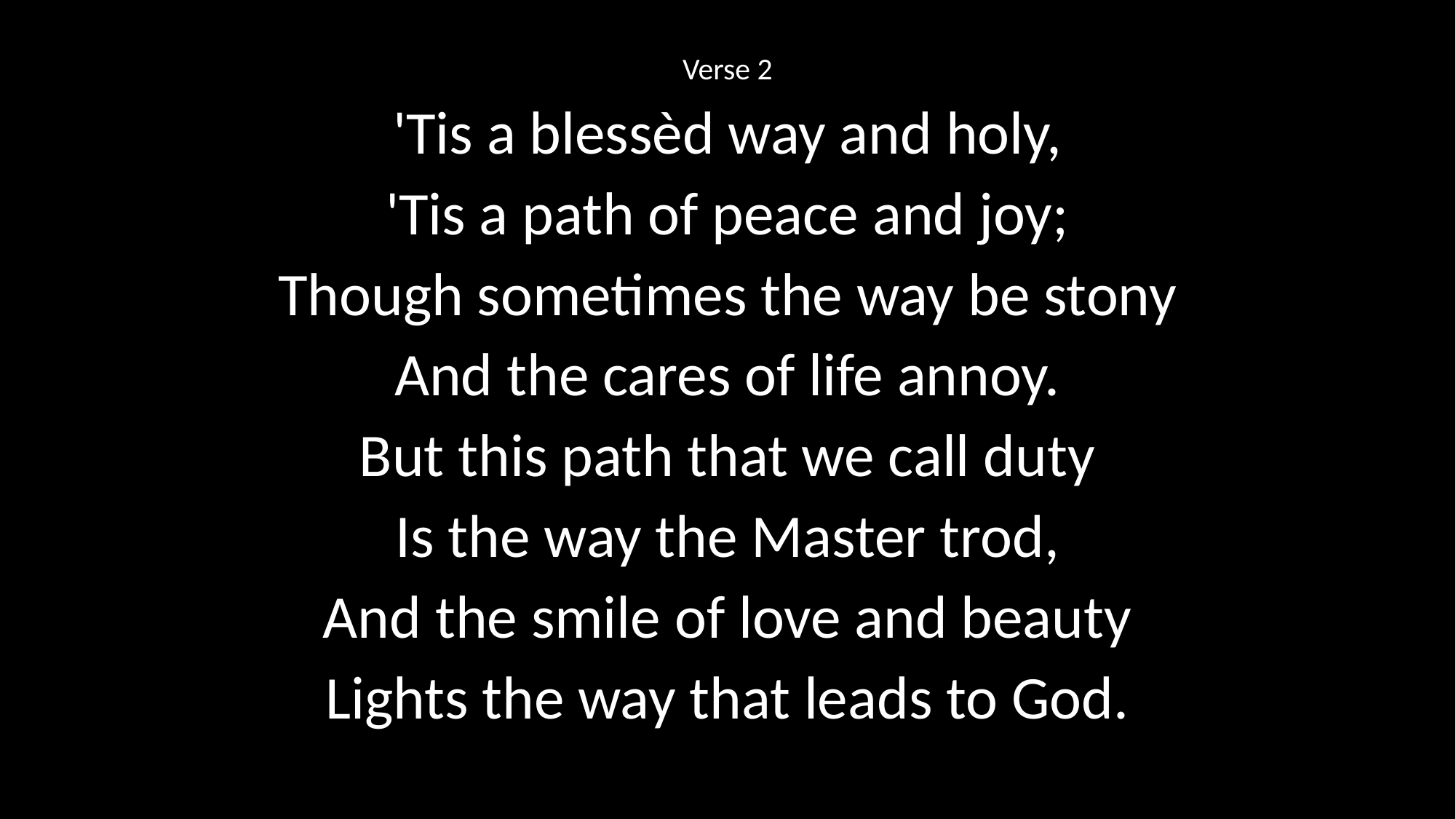

Verse 2
'Tis a blessèd way and holy,
'Tis a path of peace and joy;
Though sometimes the way be stony
And the cares of life annoy.
But this path that we call duty
Is the way the Master trod,
And the smile of love and beauty
Lights the way that leads to God.